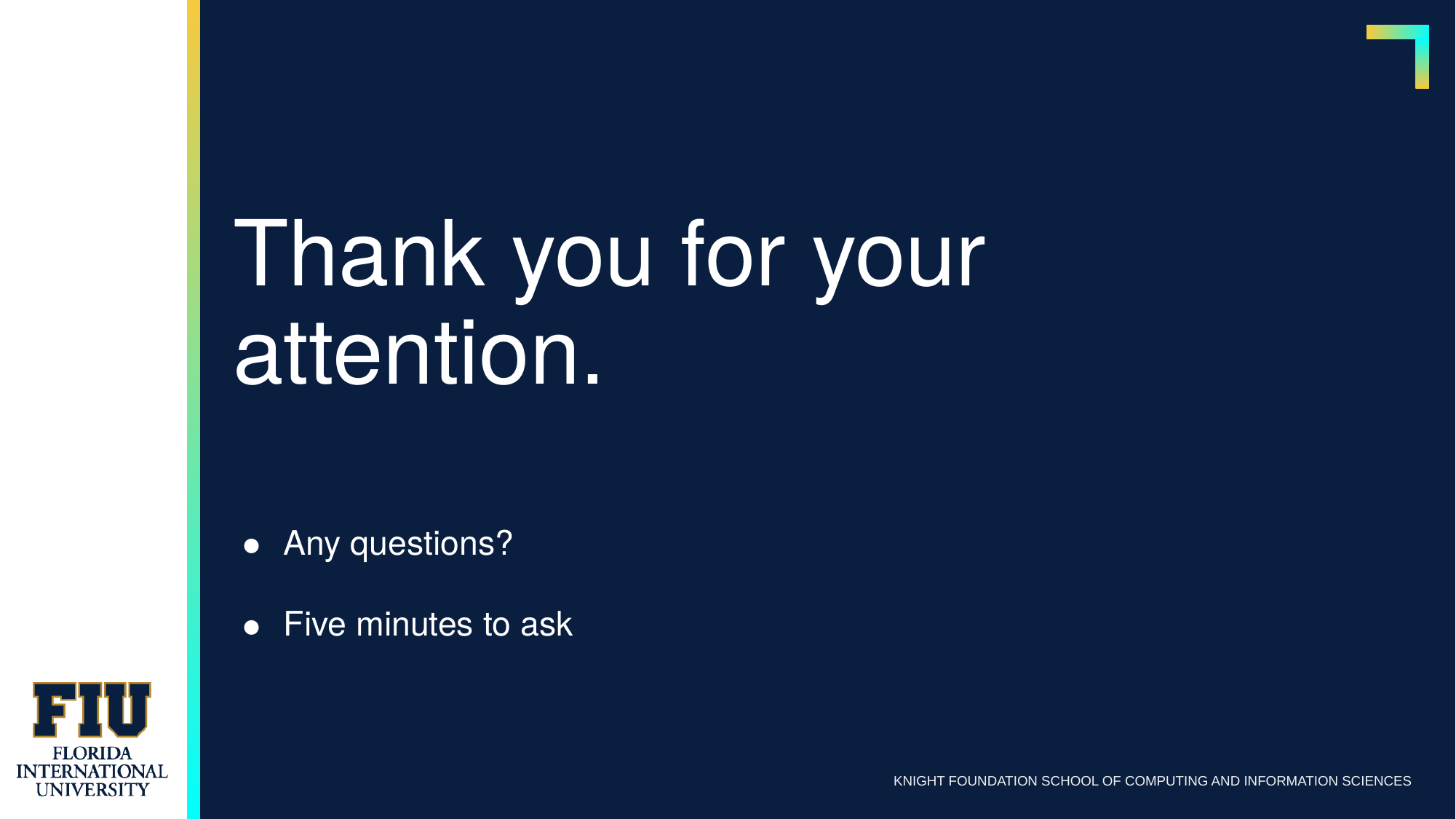

# Thank you for your attention.

Any questions?
Five minutes to ask